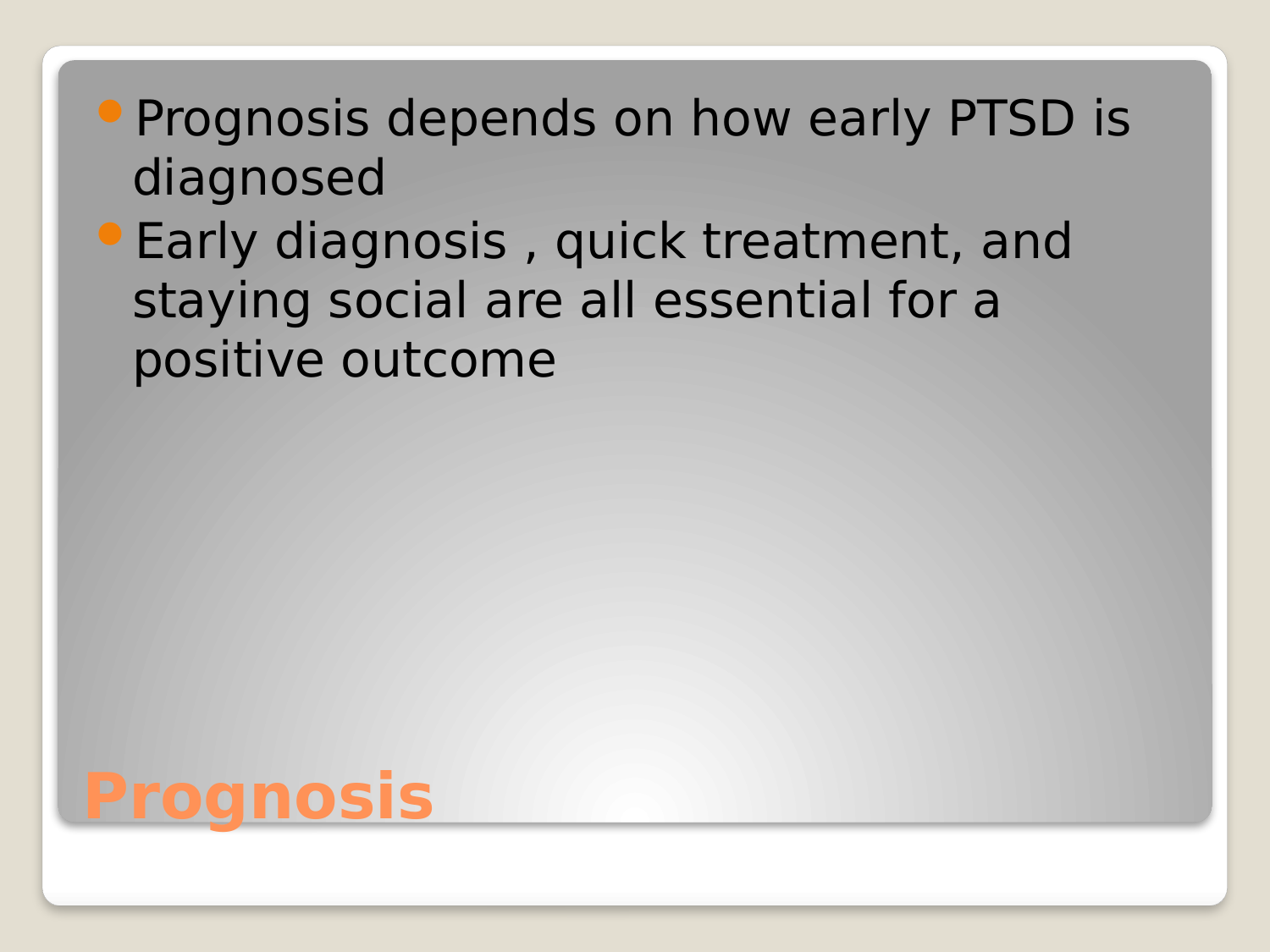

Prognosis depends on how early PTSD is diagnosed
Early diagnosis , quick treatment, and staying social are all essential for a positive outcome
# Prognosis